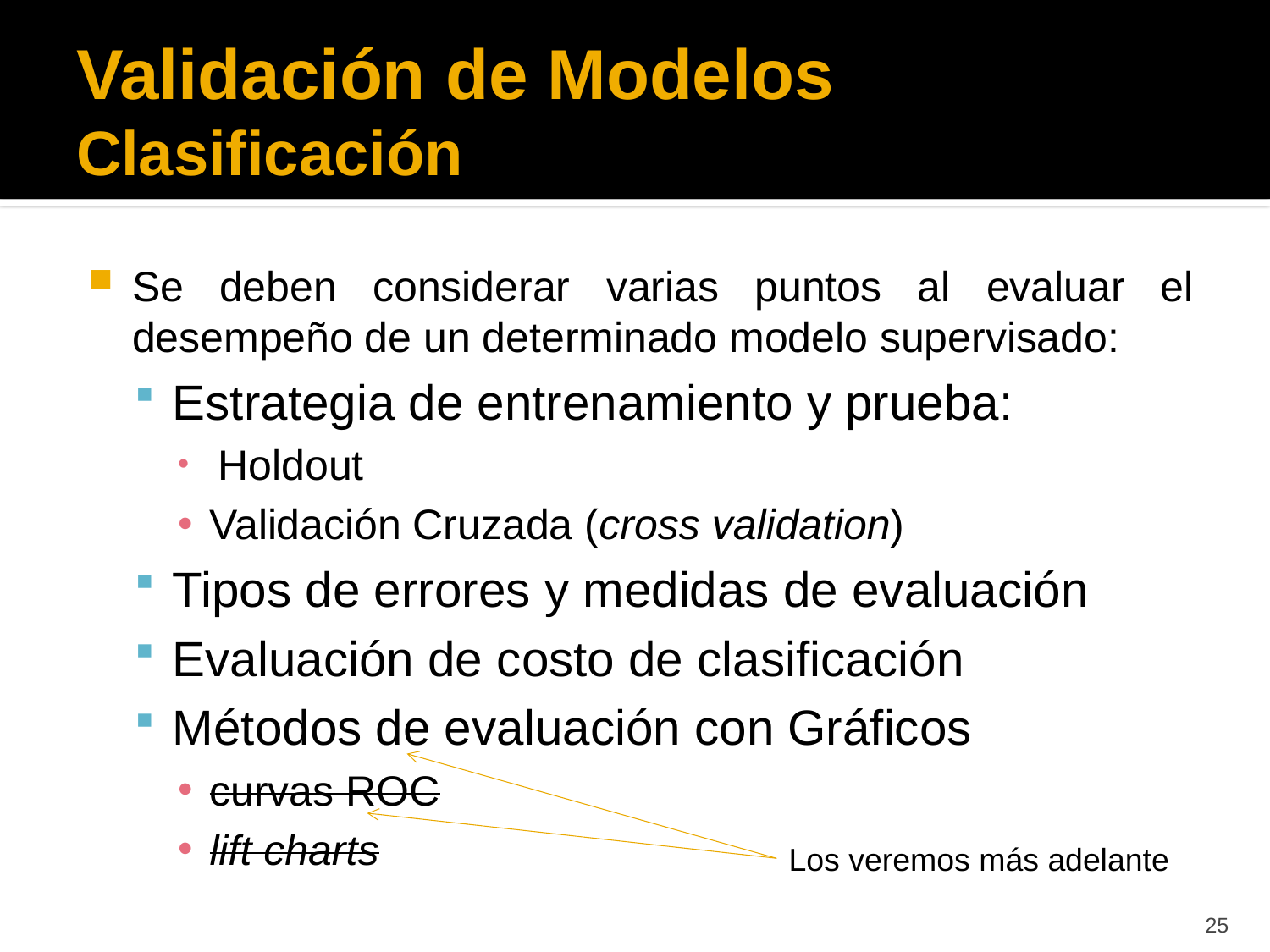

# Validación de Modelos Clasificación
Se deben considerar varias puntos al evaluar el desempeño de un determinado modelo supervisado:
Estrategia de entrenamiento y prueba:
 Holdout
Validación Cruzada (cross validation)
Tipos de errores y medidas de evaluación
Evaluación de costo de clasificación
Métodos de evaluación con Gráficos
curvas ROC
lift charts

Los veremos más adelante
25